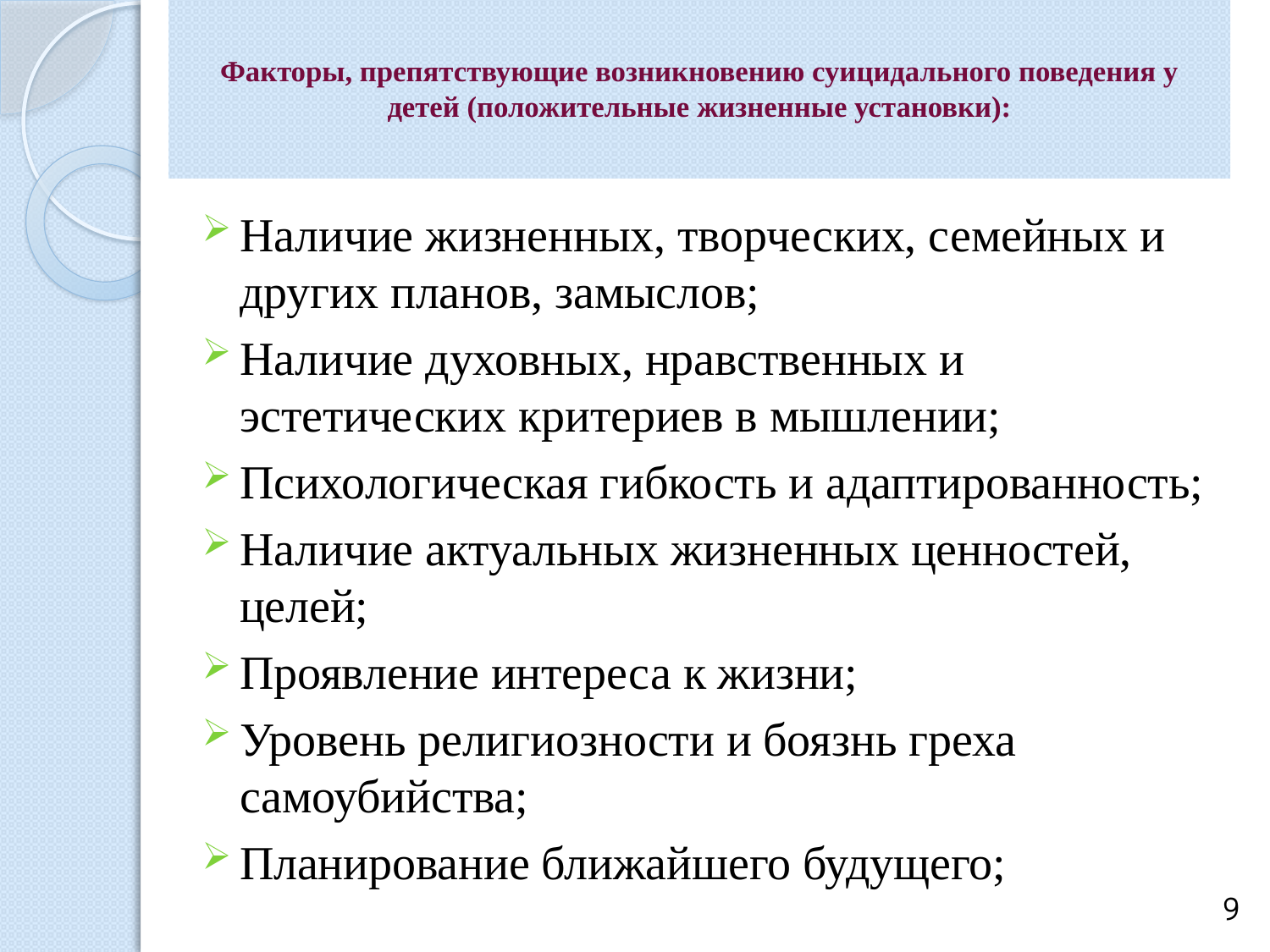

# Факторы, препятствующие возникновению суицидального поведения у детей (положительные жизненные установки):
Наличие жизненных, творческих, семейных и других планов, замыслов;
Наличие духовных, нравственных и эстетических критериев в мышлении;
Психологическая гибкость и адаптированность;
Наличие актуальных жизненных ценностей, целей;
Проявление интереса к жизни;
Уровень религиозности и боязнь греха самоубийства;
Планирование ближайшего будущего;

9